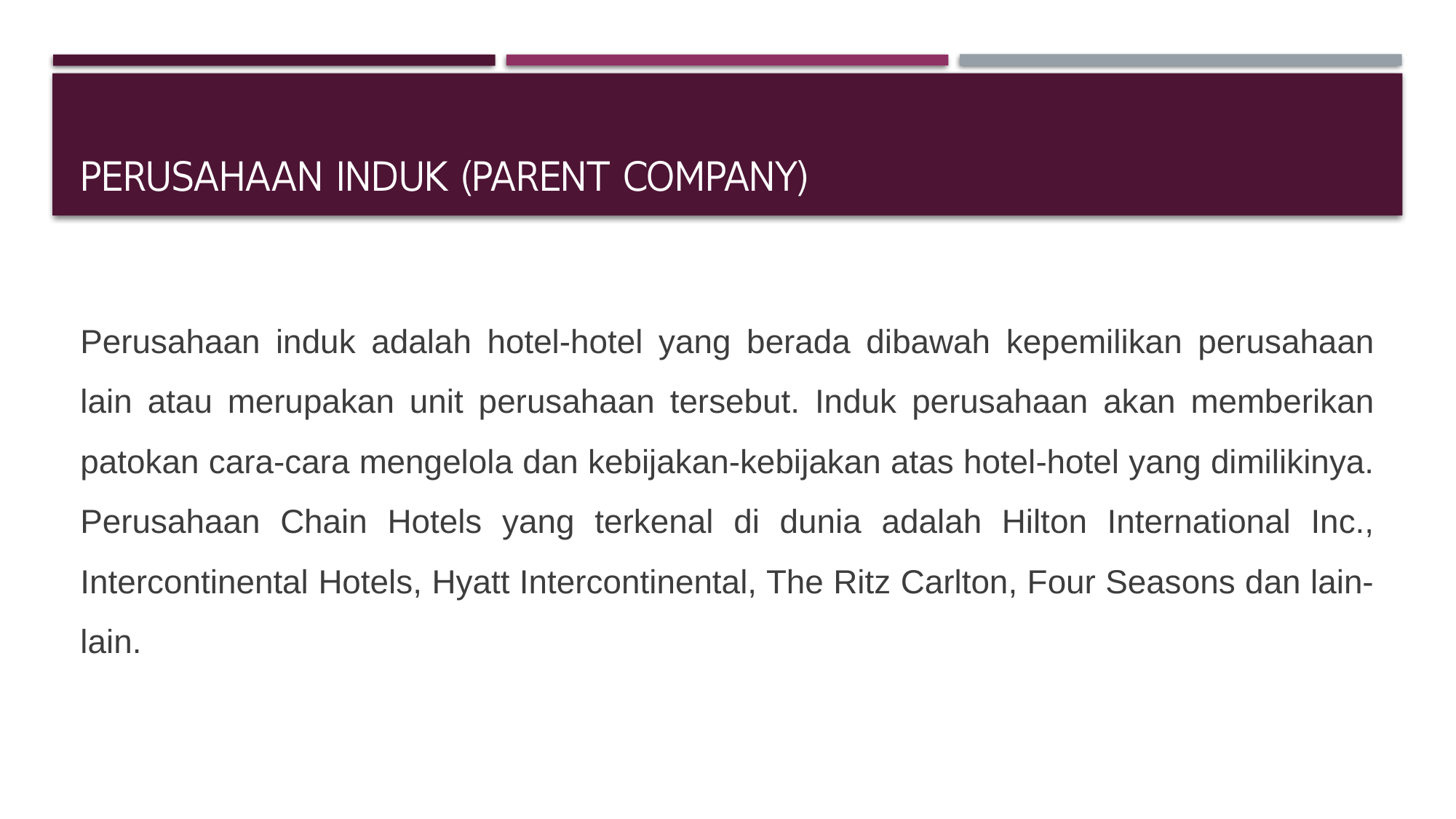

# Perusahaan Induk (Parent Company)
Perusahaan induk adalah hotel-hotel yang berada dibawah kepemilikan perusahaan lain atau merupakan unit perusahaan tersebut. Induk perusahaan akan memberikan patokan cara-cara mengelola dan kebijakan-kebijakan atas hotel-hotel yang dimilikinya. Perusahaan Chain Hotels yang terkenal di dunia adalah Hilton International Inc., Intercontinental Hotels, Hyatt Intercontinental, The Ritz Carlton, Four Seasons dan lain-lain.